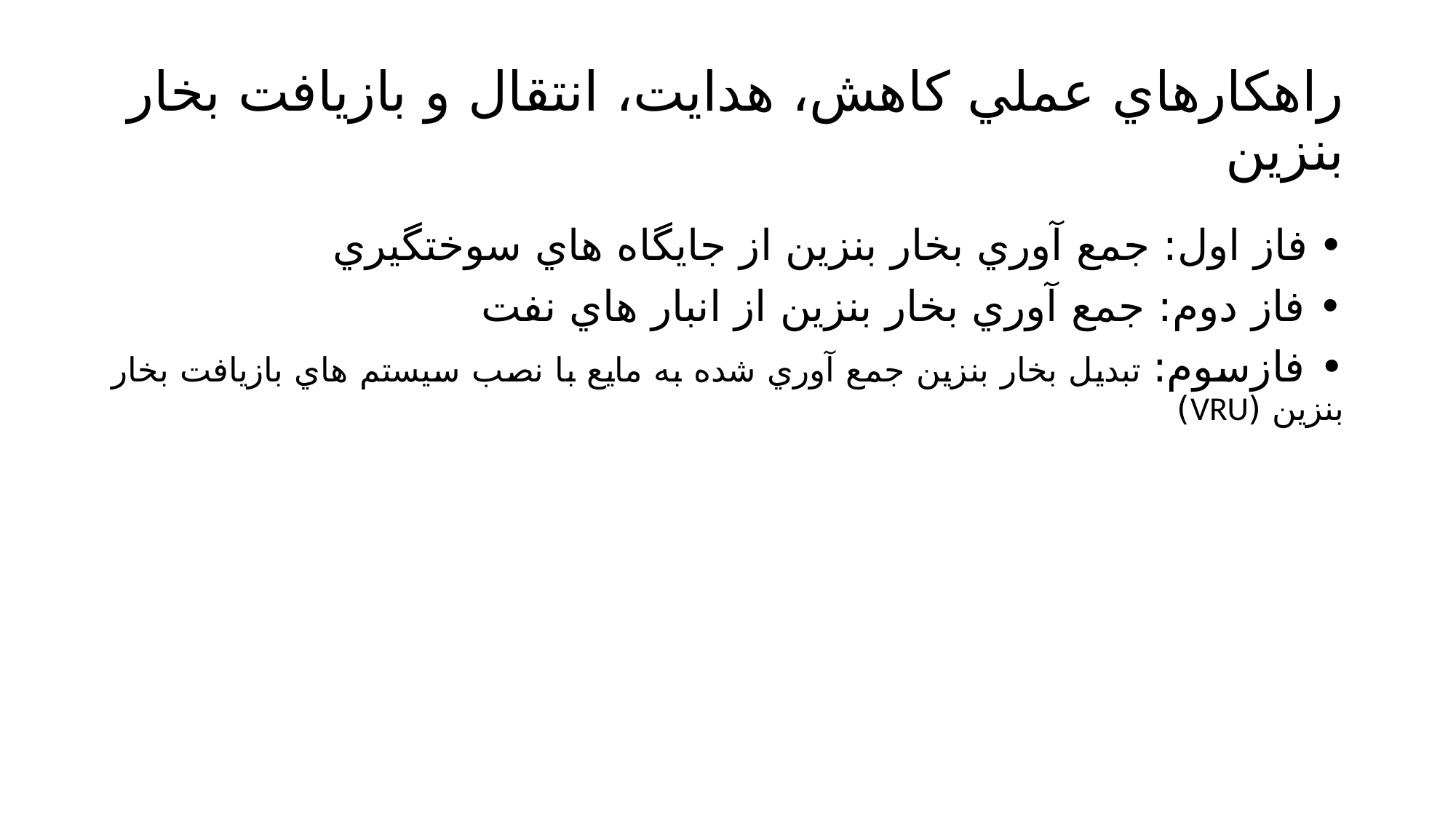

# راهكارهاي عملي كاهش، هدايت، انتقال و بازيافت بخار بنزين
• فاز اول: جمع آوري بخار بنزين از جايگاه هاي سوختگيري
• فاز دوم: جمع آوري بخار بنزين از انبار هاي نفت
• فازسوم: تبديل بخار بنزين جمع آوري شده به مايع با نصب سيستم هاي بازيافت بخار بنزين (VRU)